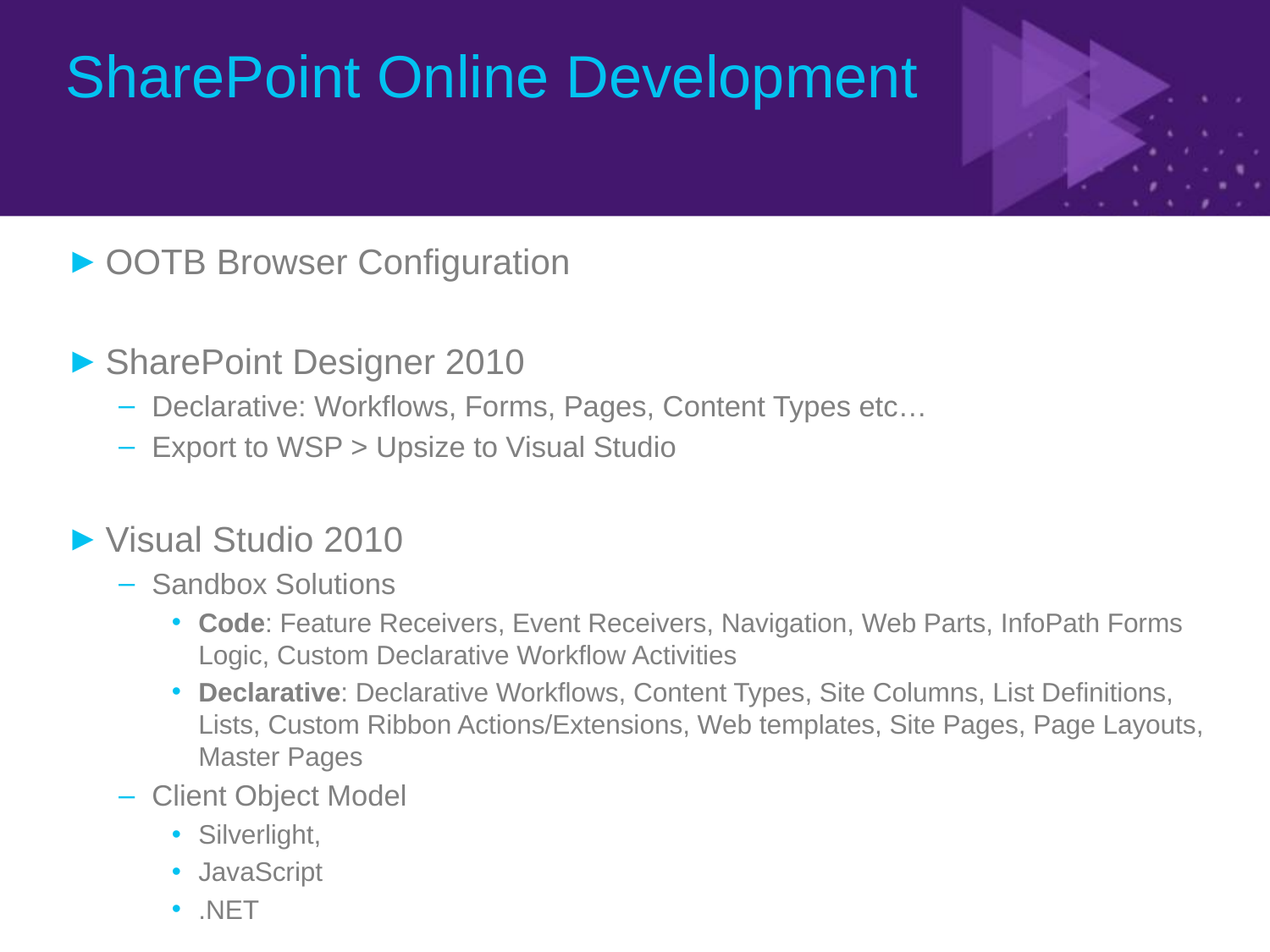

# SharePoint Online Development
OOTB Browser Configuration

SharePoint Designer 2010
Declarative: Workflows, Forms, Pages, Content Types etc…
Export to WSP > Upsize to Visual Studio

Visual Studio 2010
Sandbox Solutions
Code: Feature Receivers, Event Receivers, Navigation, Web Parts, InfoPath Forms Logic, Custom Declarative Workflow Activities
Declarative: Declarative Workflows, Content Types, Site Columns, List Definitions, Lists, Custom Ribbon Actions/Extensions, Web templates, Site Pages, Page Layouts, Master Pages
Client Object Model
Silverlight,
JavaScript
.NET